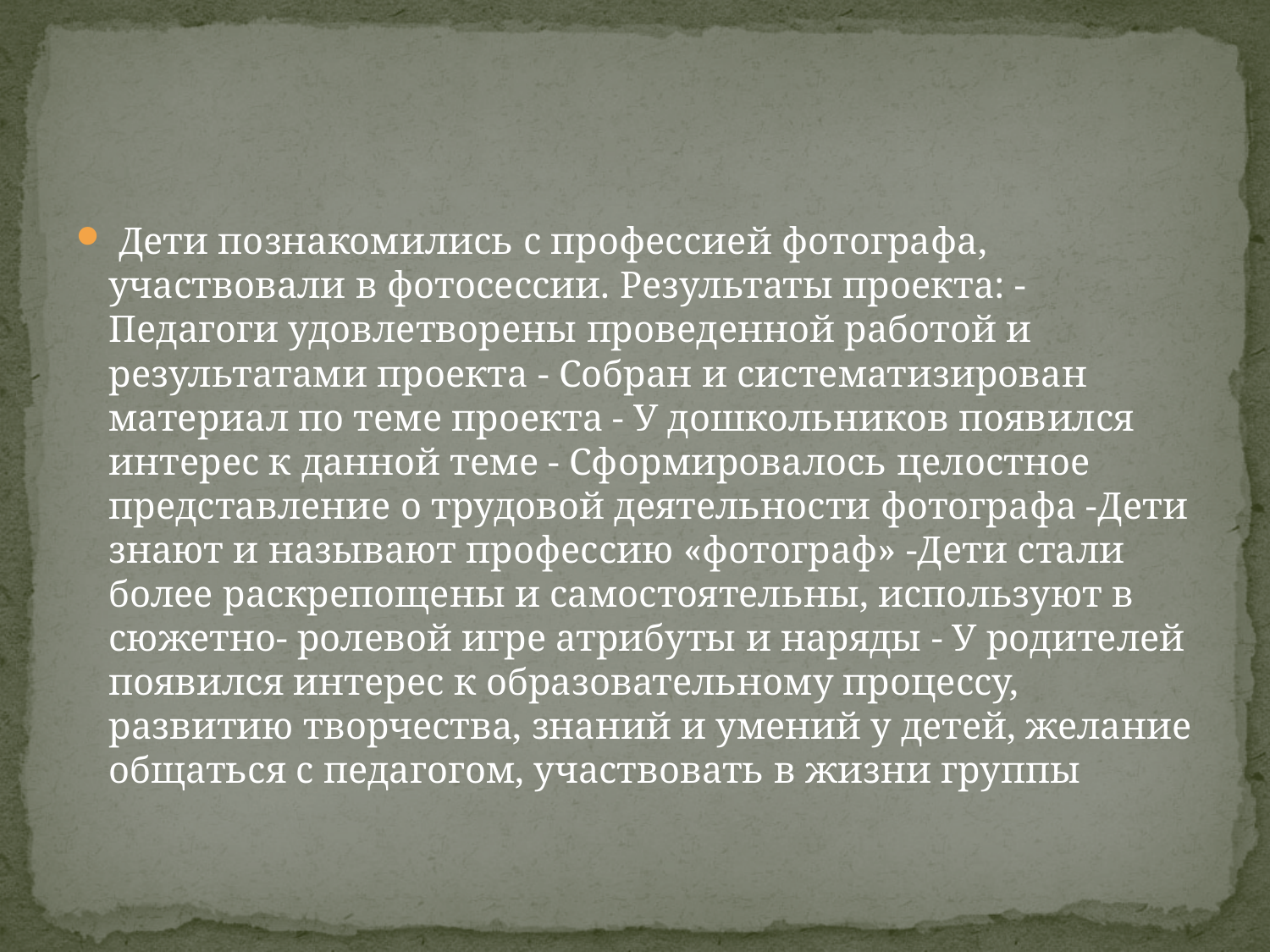

#
 Дети познакомились с профессией фотографа, участвовали в фотосессии. Результаты проекта: - Педагоги удовлетворены проведенной работой и результатами проекта - Собран и систематизирован материал по теме проекта - У дошкольников появился интерес к данной теме - Сформировалось целостное представление о трудовой деятельности фотографа -Дети знают и называют профессию «фотограф» -Дети стали более раскрепощены и самостоятельны, используют в сюжетно- ролевой игре атрибуты и наряды - У родителей появился интерес к образовательному процессу, развитию творчества, знаний и умений у детей, желание общаться с педагогом, участвовать в жизни группы